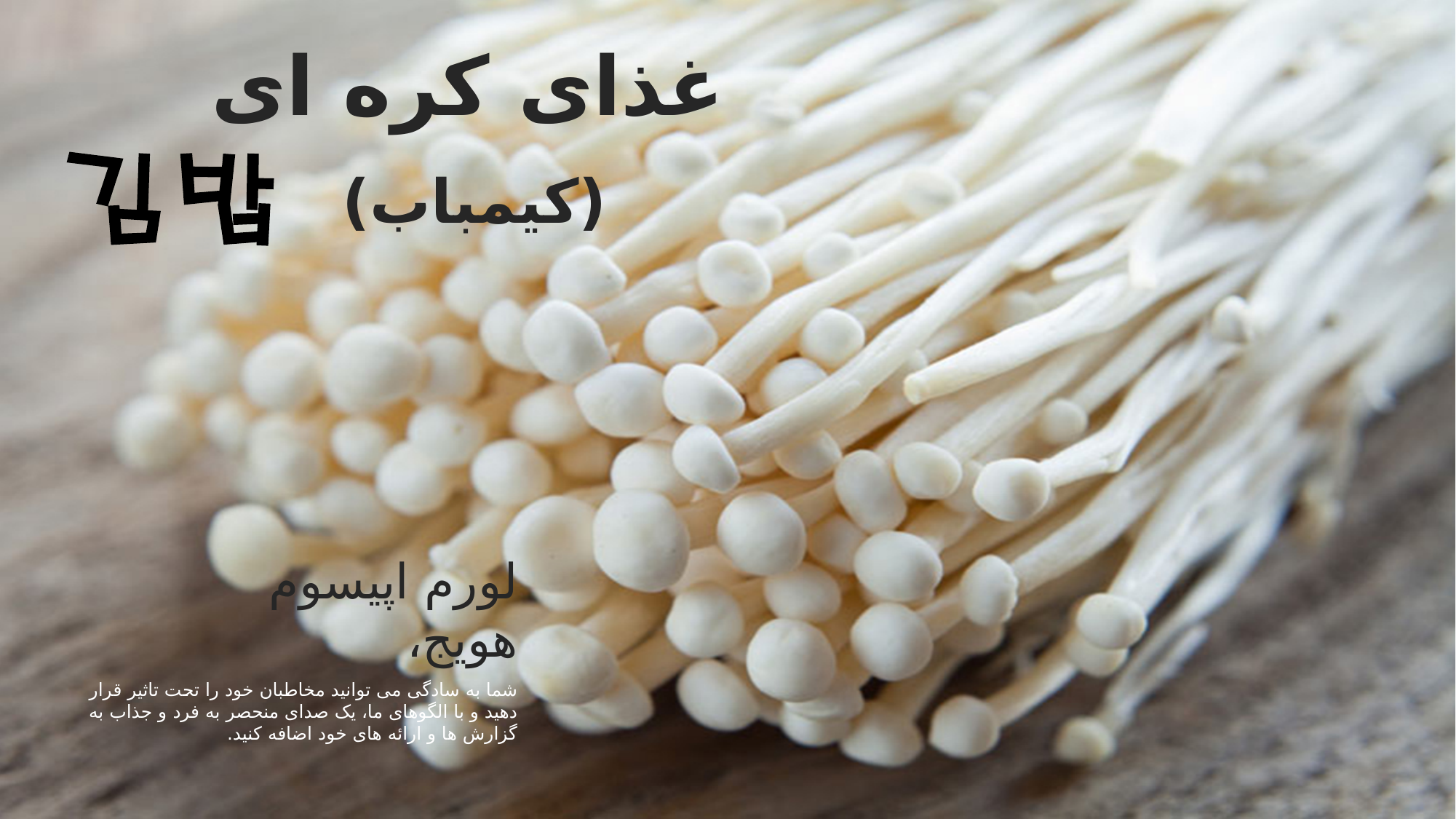

غذای کره ای

(کیمباب)
لورم اپیسوم
هویج،
شما به سادگی می توانید مخاطبان خود را تحت تاثیر قرار دهید و با الگوهای ما، یک صدای منحصر به فرد و جذاب به گزارش ها و ارائه های خود اضافه کنید.